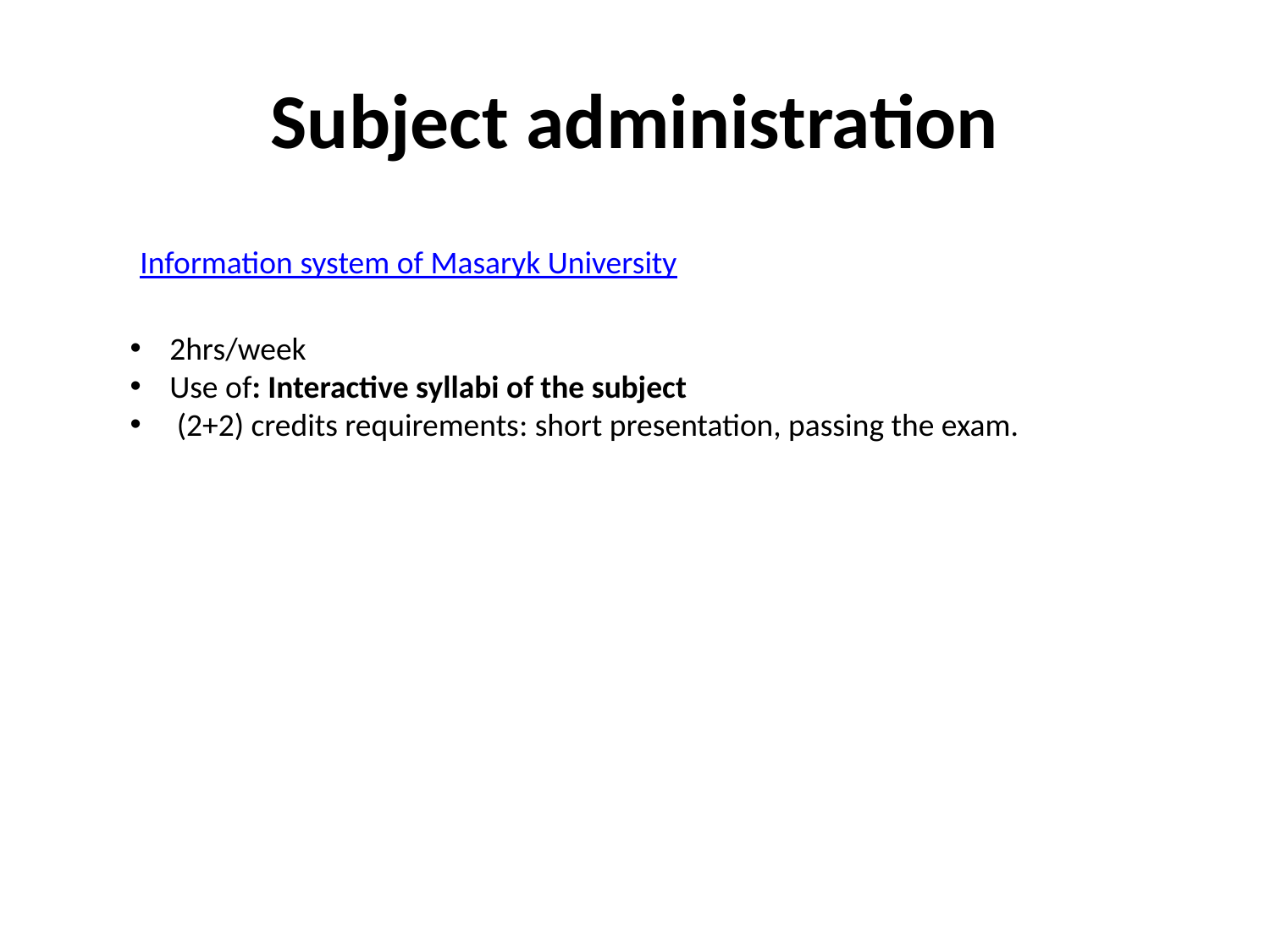

# Subject administration
Information system of Masaryk University
2hrs/week
Use of: Interactive syllabi of the subject
 (2+2) credits requirements: short presentation, passing the exam.